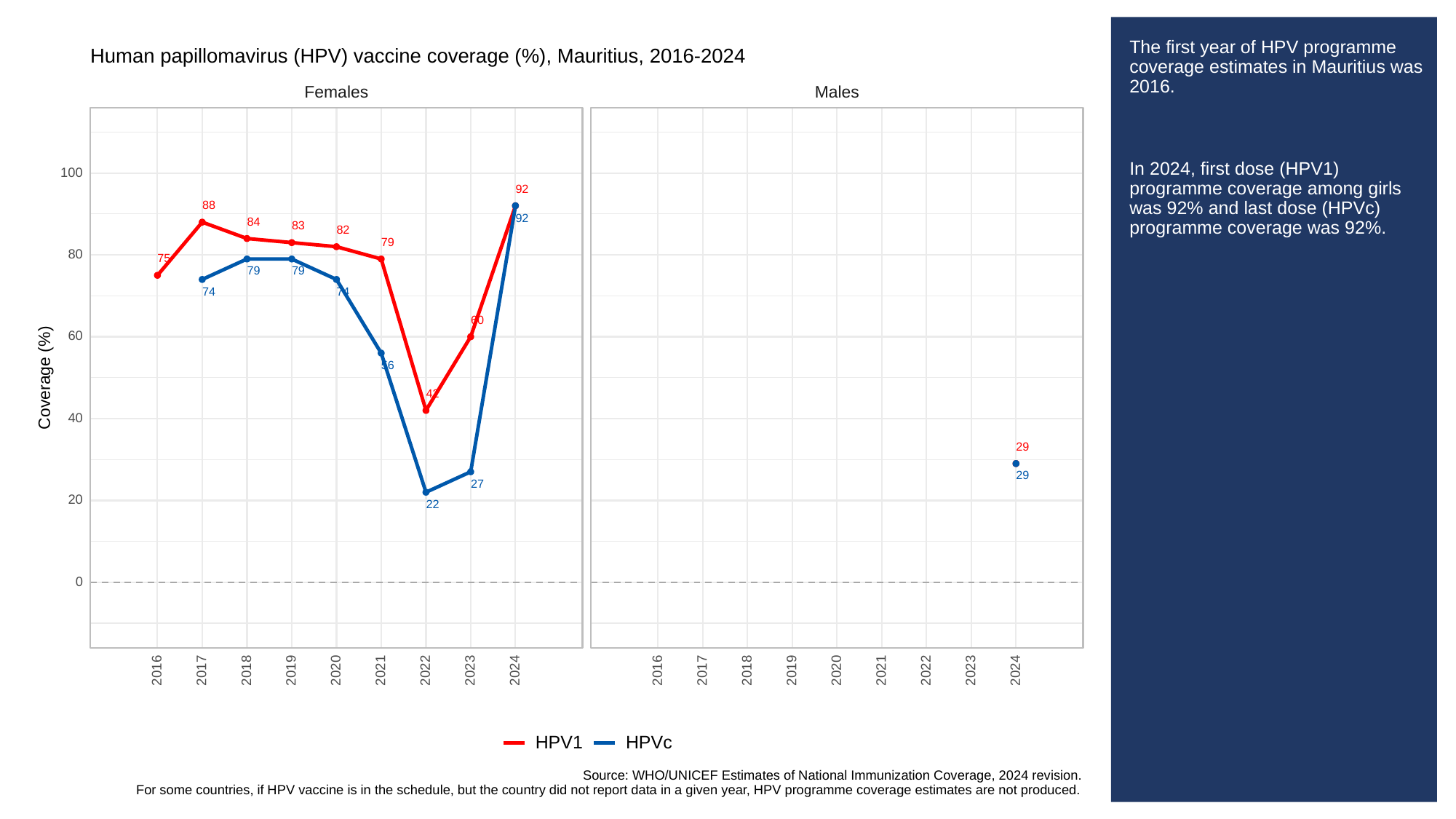

# The first year of HPV programme coverage estimates in Mauritius was 2016.

In 2024, first dose (HPV1) programme coverage among girls was 92% and last dose (HPVc) programme coverage was 92%.

Human papillomavirus (HPV) vaccine coverage (%), Mauritius, 2016-2024
Females
Males

100

92
88

92
84

83
82

79

80

75

79
79

74
74

60
60

56
Coverage (%)

42

40

29

29
27

20

22

0

2023
2023
2016
2017
2018
2019
2020
2021
2022
2024
2016
2017
2018
2019
2020
2021
2022
2024
HPVc
HPV1

Source: WHO/UNICEF Estimates of National Immunization Coverage, 2024 revision.
For some countries, if HPV vaccine is in the schedule, but the country did not report data in a given year, HPV programme coverage estimates are not produced.